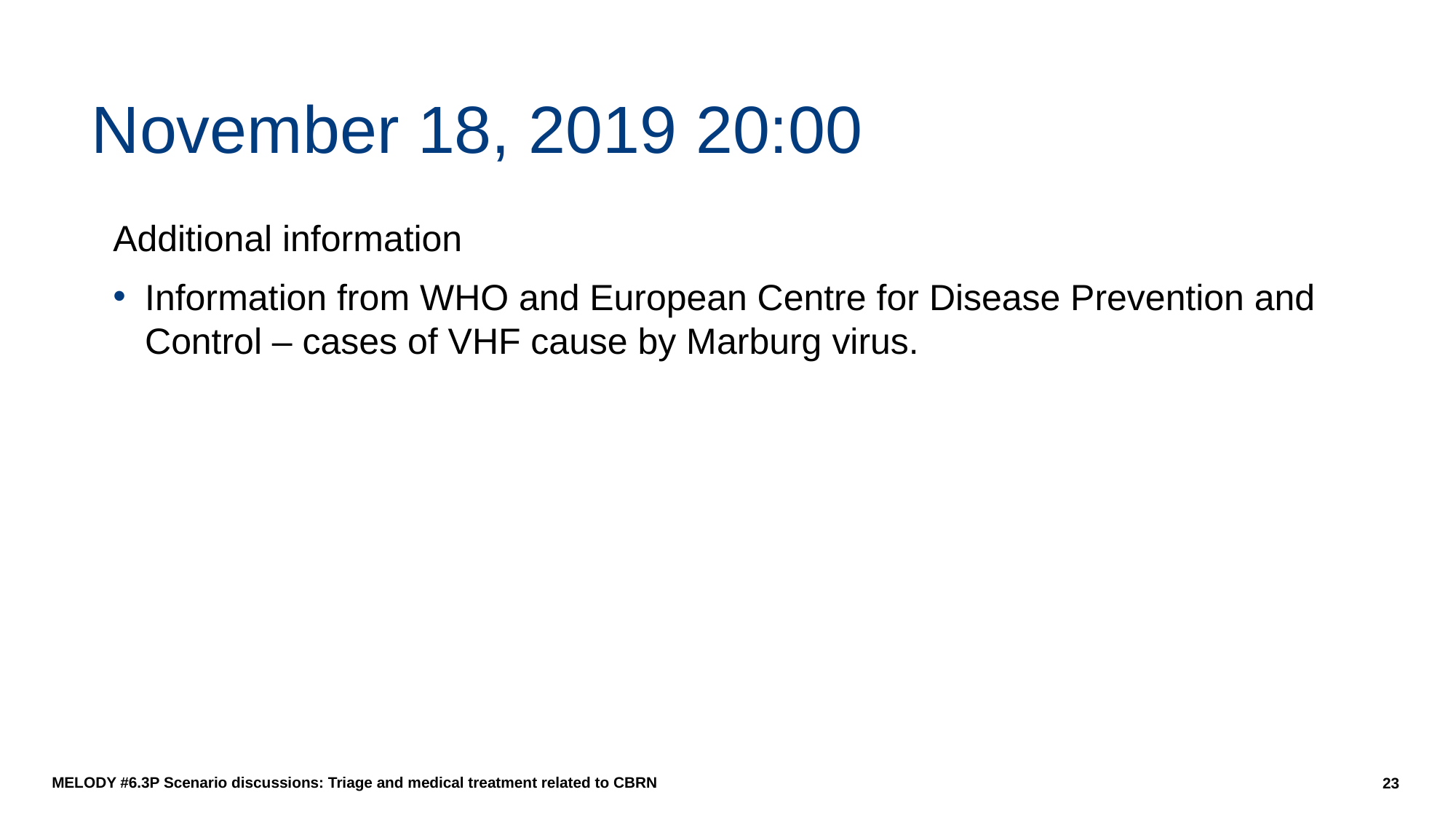

# November 18, 2019 20:00
Additional information
Information from WHO and European Centre for Disease Prevention and Control – cases of VHF cause by Marburg virus.
MELODY #6.3P Scenario discussions: Triage and medical treatment related to CBRN
23